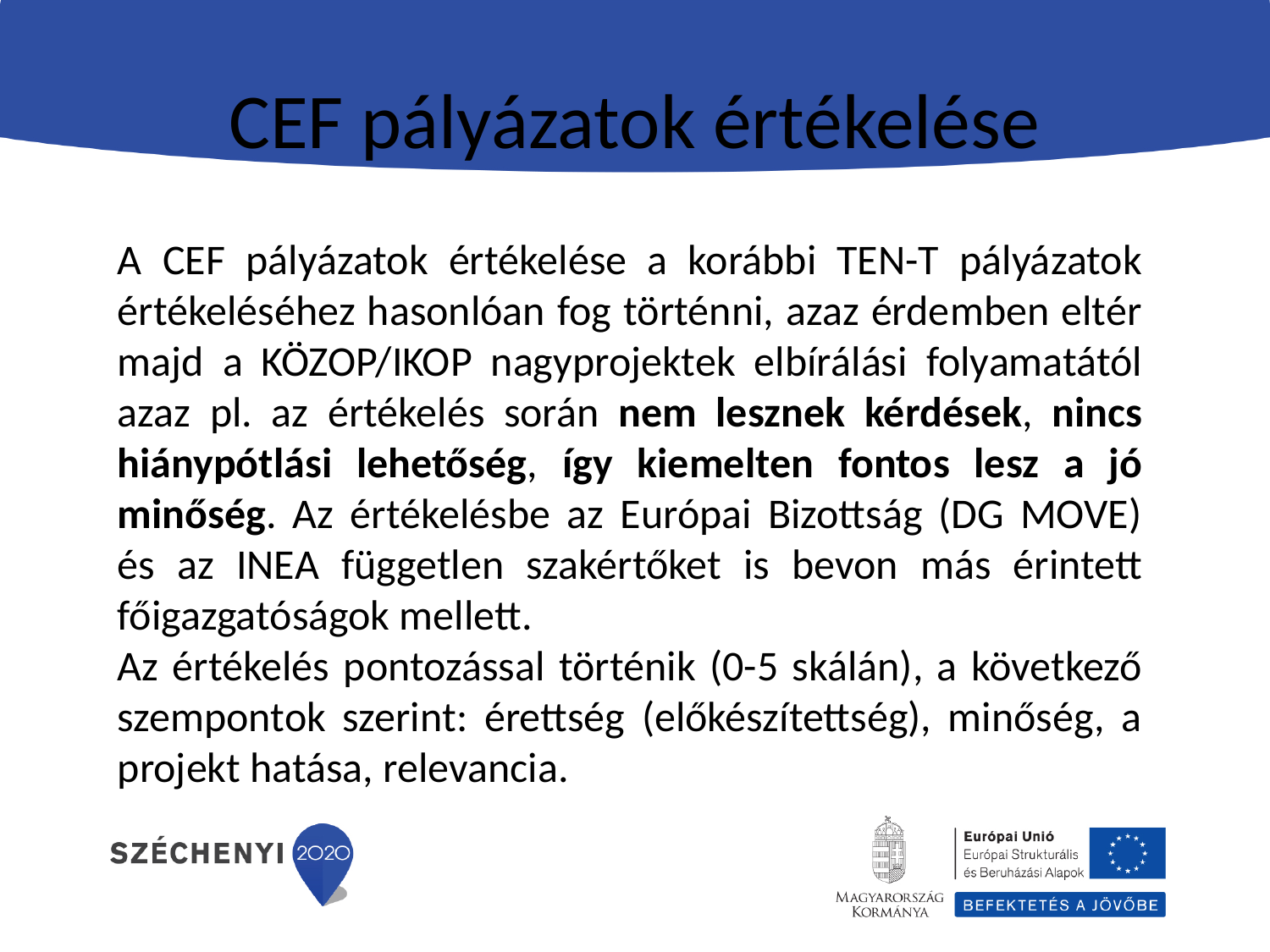

# CEF pályázatok értékelése
A CEF pályázatok értékelése a korábbi TEN-T pályázatok értékeléséhez hasonlóan fog történni, azaz érdemben eltér majd a KÖZOP/IKOP nagyprojektek elbírálási folyamatától azaz pl. az értékelés során nem lesznek kérdések, nincs hiánypótlási lehetőség, így kiemelten fontos lesz a jó minőség. Az értékelésbe az Európai Bizottság (DG MOVE) és az INEA független szakértőket is bevon más érintett főigazgatóságok mellett.
Az értékelés pontozással történik (0-5 skálán), a következő szempontok szerint: érettség (előkészítettség), minőség, a projekt hatása, relevancia.